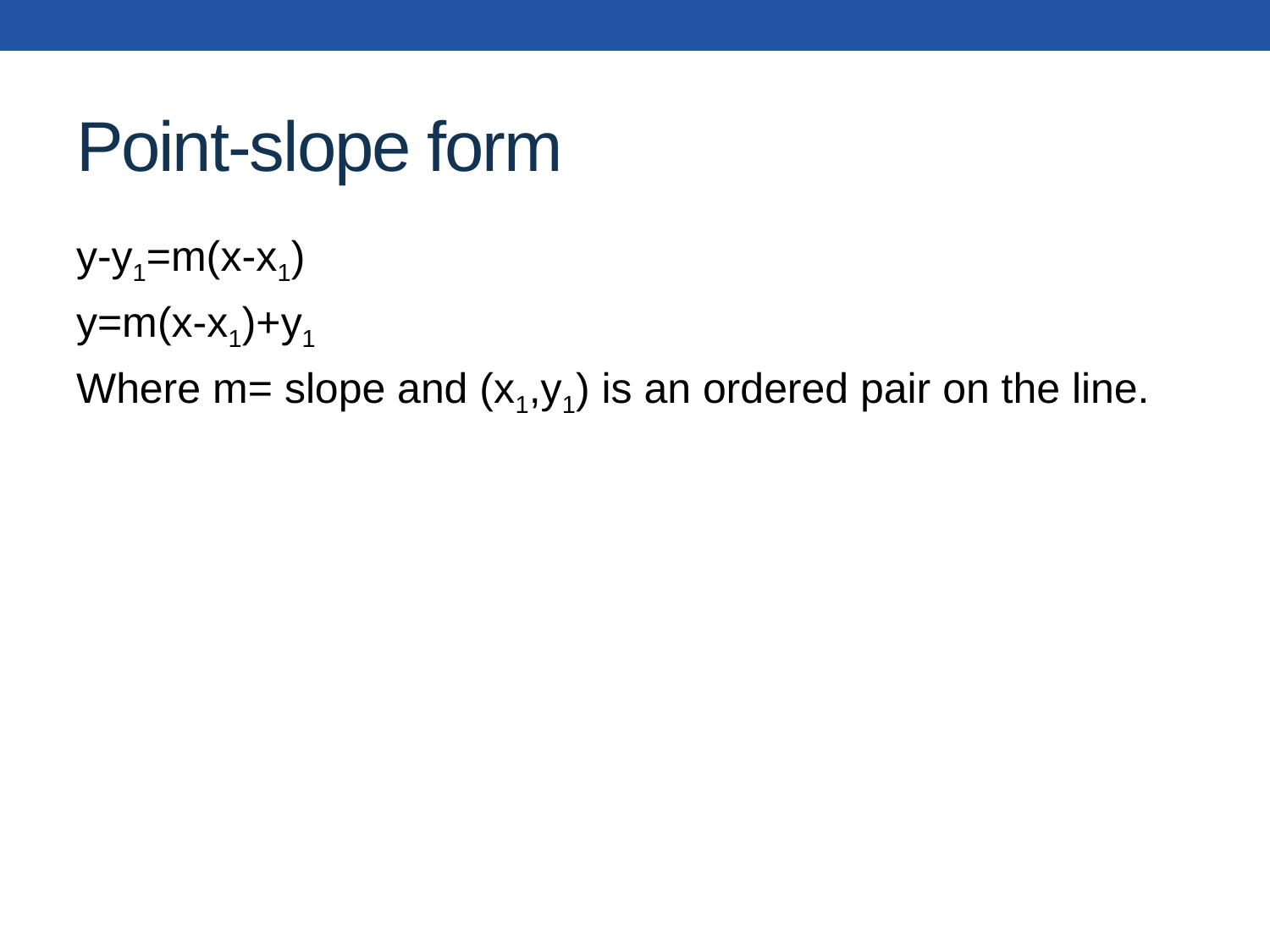

# Point-slope form
y-y1=m(x-x1)
y=m(x-x1)+y1
Where m= slope and (x1,y1) is an ordered pair on the line.